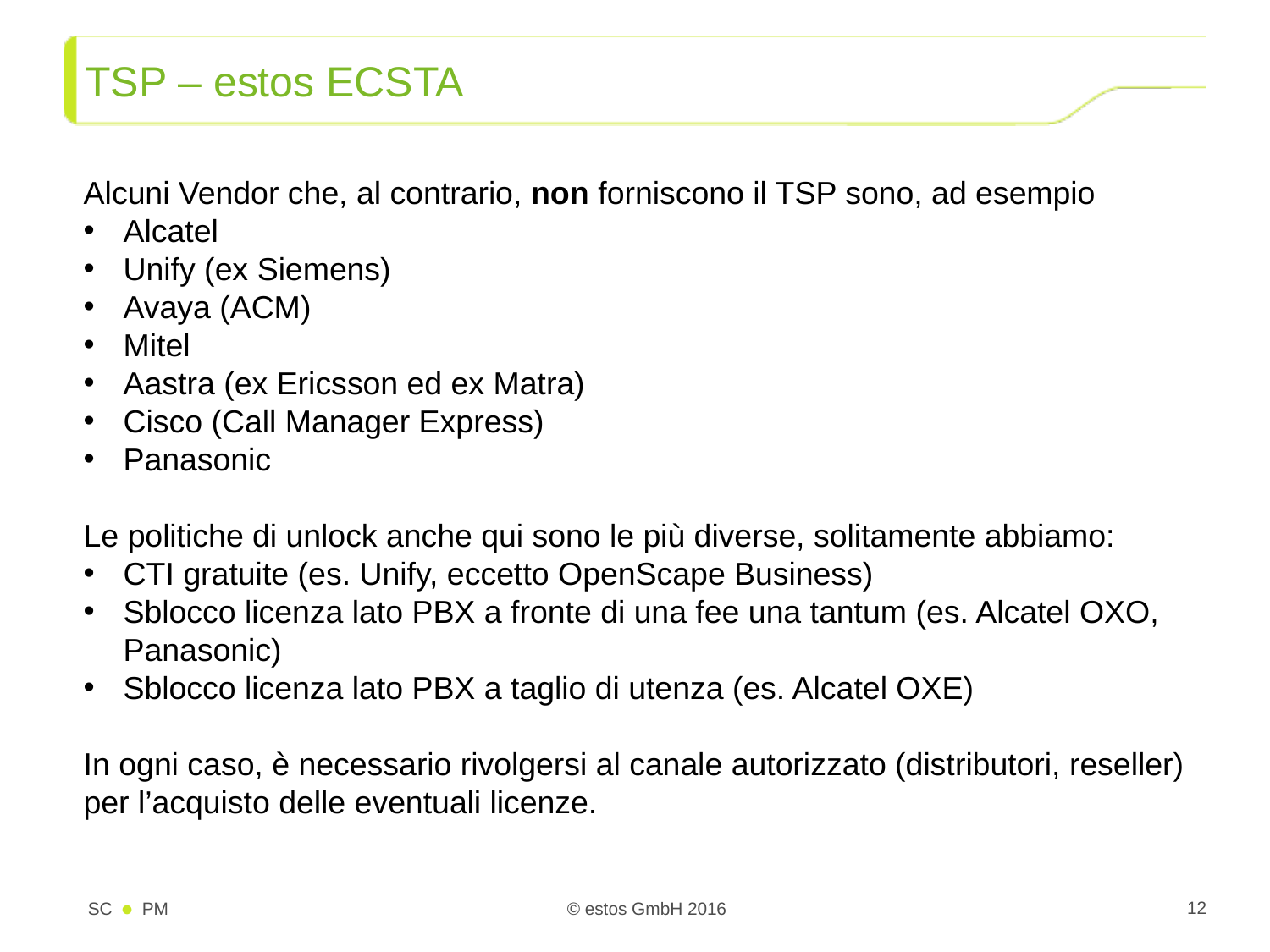

# TSP – estos ECSTA

Alcuni Vendor che, al contrario, non forniscono il TSP sono, ad esempio
Alcatel
Unify (ex Siemens)
Avaya (ACM)
Mitel
Aastra (ex Ericsson ed ex Matra)
Cisco (Call Manager Express)
Panasonic

Le politiche di unlock anche qui sono le più diverse, solitamente abbiamo:
CTI gratuite (es. Unify, eccetto OpenScape Business)
Sblocco licenza lato PBX a fronte di una fee una tantum (es. Alcatel OXO, Panasonic)
Sblocco licenza lato PBX a taglio di utenza (es. Alcatel OXE)

In ogni caso, è necessario rivolgersi al canale autorizzato (distributori, reseller) per l’acquisto delle eventuali licenze.

SC
PM
12